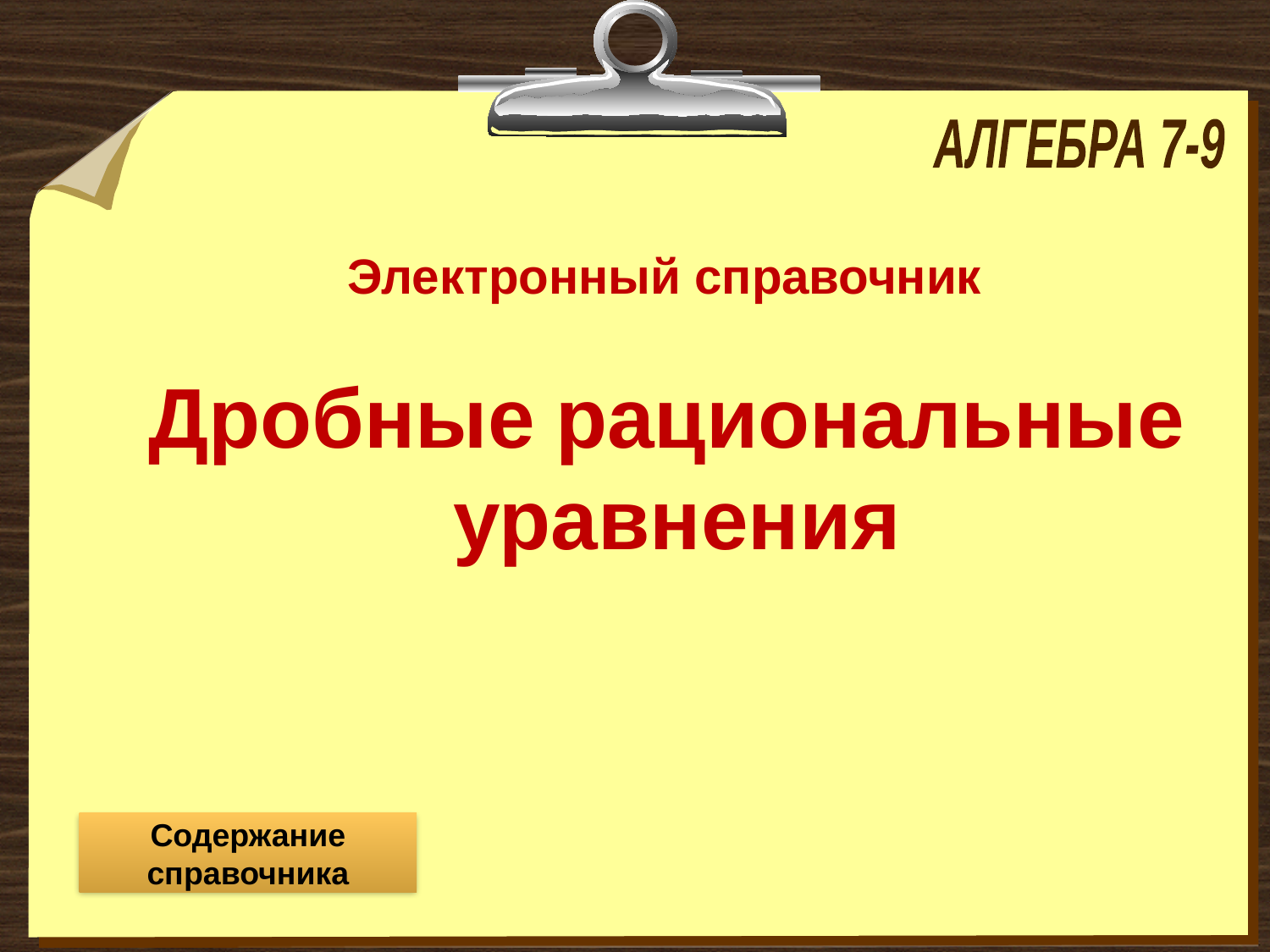

АЛГЕБРА 7-9
Электронный справочник
Дробные рациональные
 уравнения

Содержание справочника